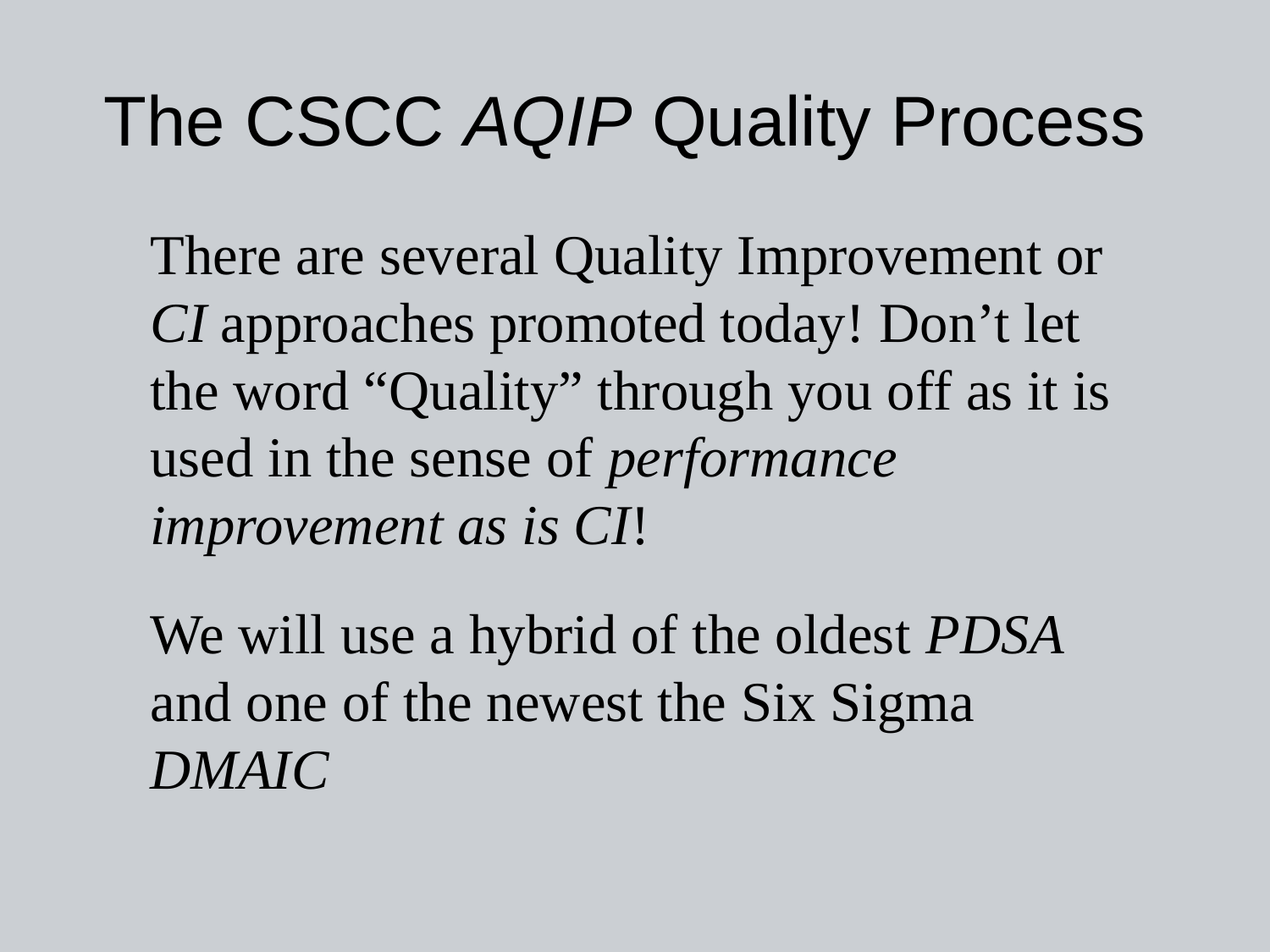

# The CSCC AQIP Quality Process
There are several Quality Improvement or CI approaches promoted today! Don’t let the word “Quality” through you off as it is used in the sense of performance improvement as is CI!

We will use a hybrid of the oldest PDSA and one of the newest the Six Sigma  DMAIC